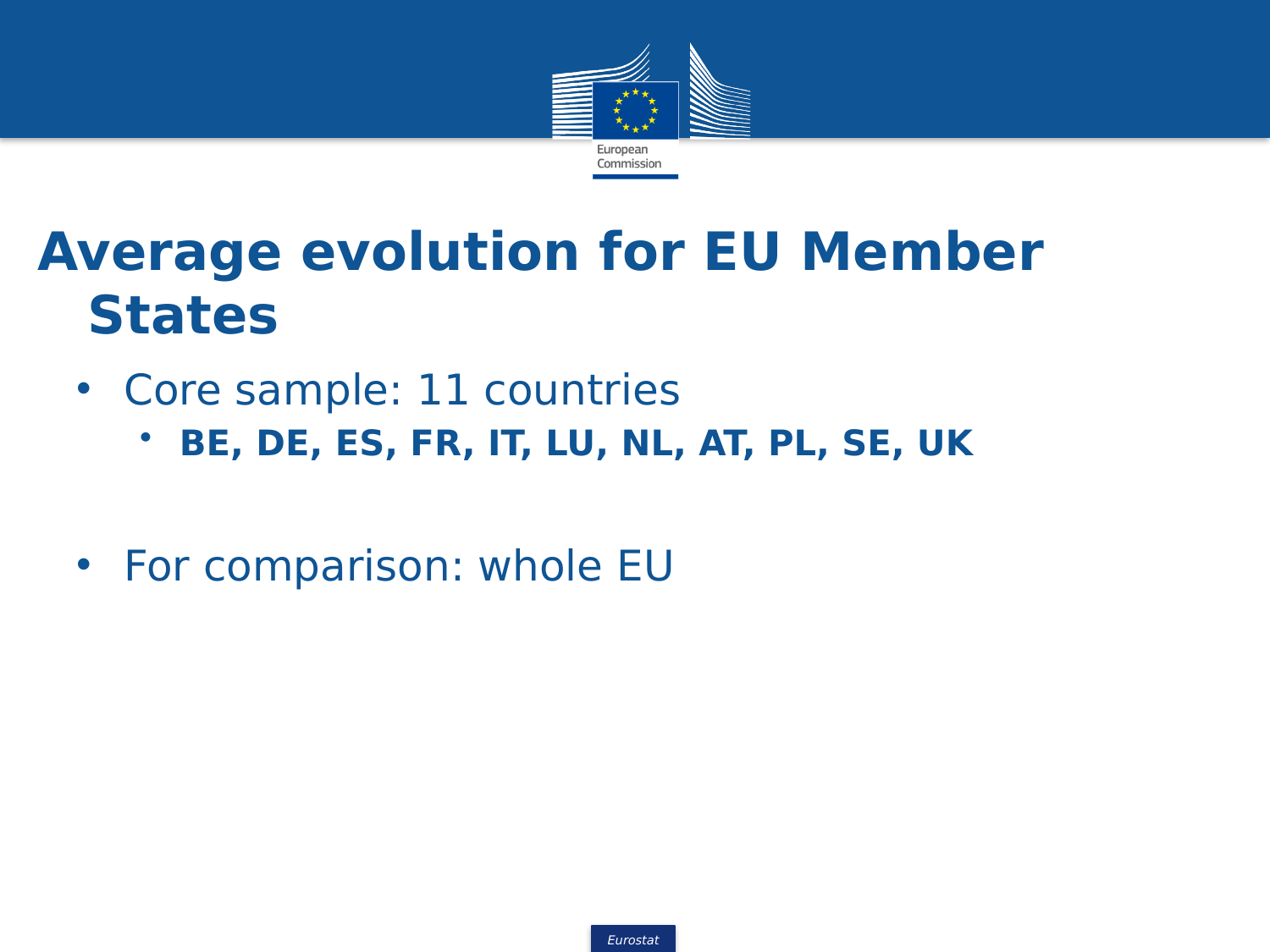

# Average evolution for EU Member States
Core sample: 11 countries
BE, DE, ES, FR, IT, LU, NL, AT, PL, SE, UK

For comparison: whole EU